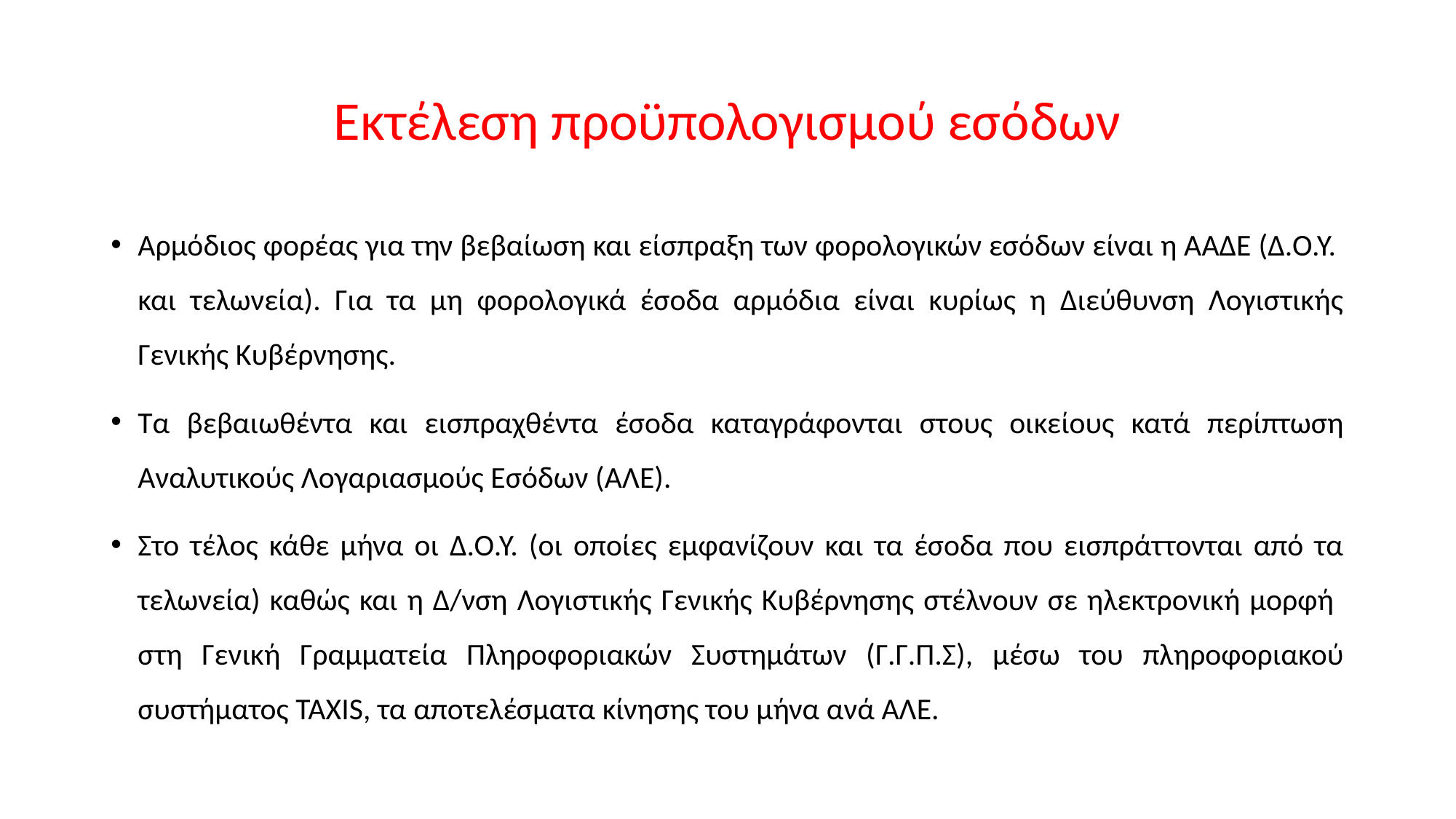

# Εκτέλεση προϋπολογισμού εσόδων
Αρμόδιος φορέας για την βεβαίωση και είσπραξη των φορολογικών εσόδων είναι η ΑΑΔΕ (Δ.Ο.Υ.  και τελωνεία). Για τα μη φορολογικά έσοδα αρμόδια είναι κυρίως η Διεύθυνση Λογιστικής Γενικής Κυβέρνησης.
Τα βεβαιωθέντα και εισπραχθέντα έσοδα καταγράφονται στους οικείους κατά περίπτωση Αναλυτικούς Λογαριασμούς Εσόδων (ΑΛΕ).
Στο τέλος κάθε μήνα οι Δ.Ο.Υ. (οι οποίες εμφανίζουν και τα έσοδα που εισπράττονται από τα τελωνεία) καθώς και η Δ/νση Λογιστικής Γενικής Κυβέρνησης στέλνουν σε ηλεκτρονική μορφή  στη Γενική Γραμματεία Πληροφοριακών Συστημάτων (Γ.Γ.Π.Σ), μέσω του πληροφοριακού συστήματος TAXIS, τα αποτελέσματα κίνησης του μήνα ανά ΑΛΕ.